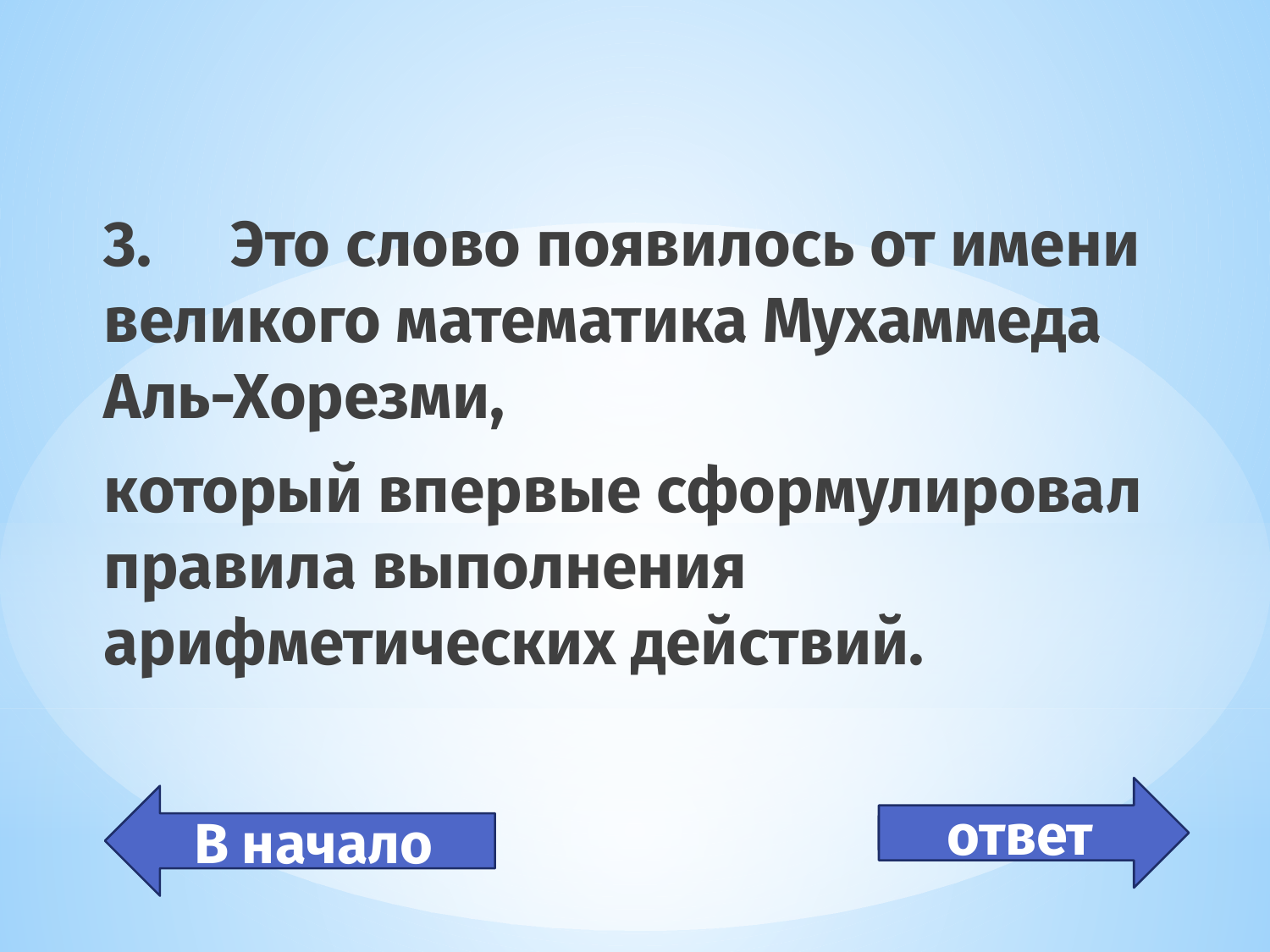

3.	Это слово появилось от имени великого математика Мухаммеда Аль-Хорезми,
который впервые сформулировал правила выполнения арифметических действий.

ответ

В начало
алгоритм